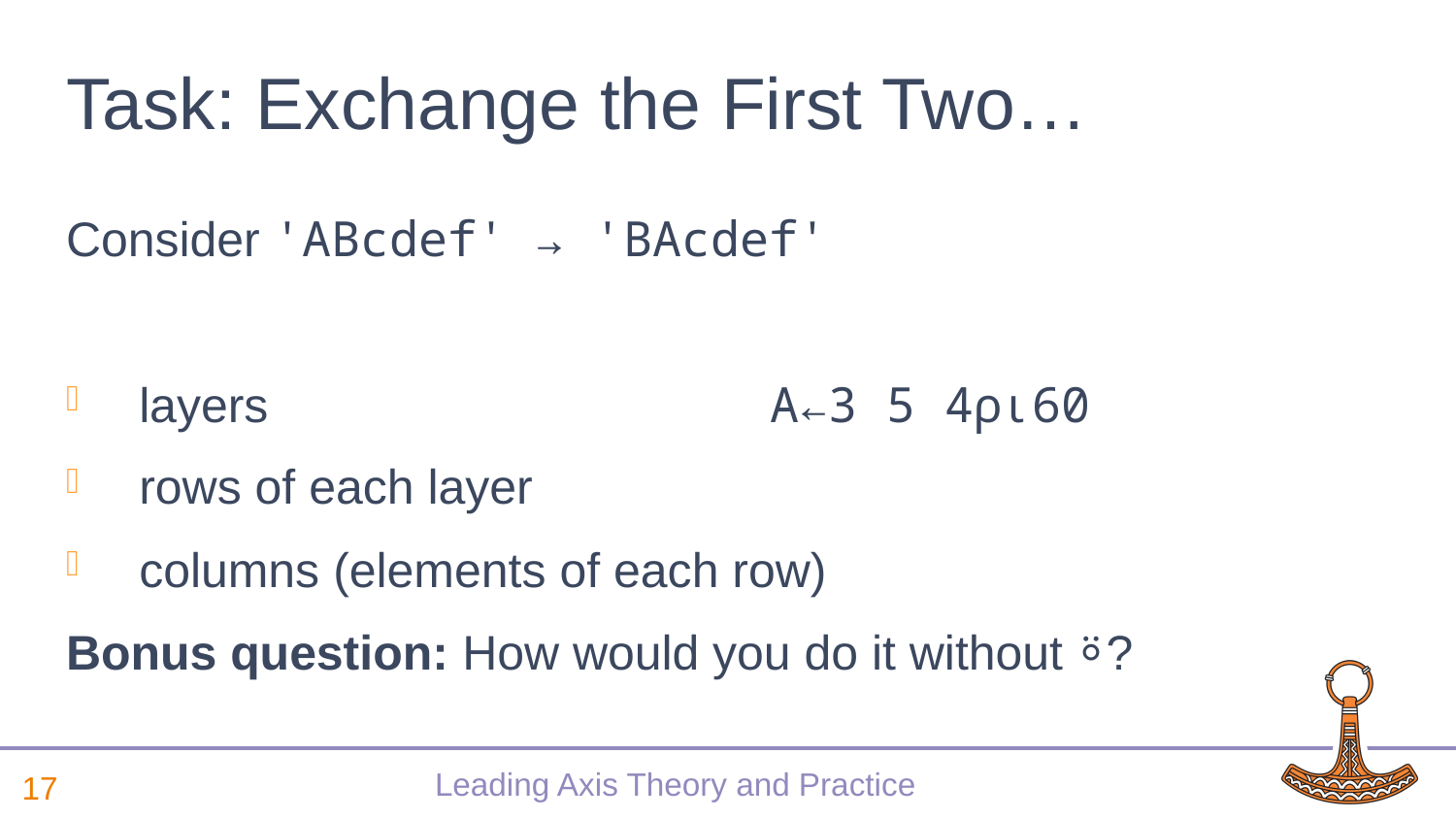

# Task: Exchange the First Two…
Consider 'ABcdef' → 'BAcdef'

layers
rows of each layer
columns (elements of each row)
Bonus question: How would you do it without ⍤?

A←3 5 4⍴⍳60